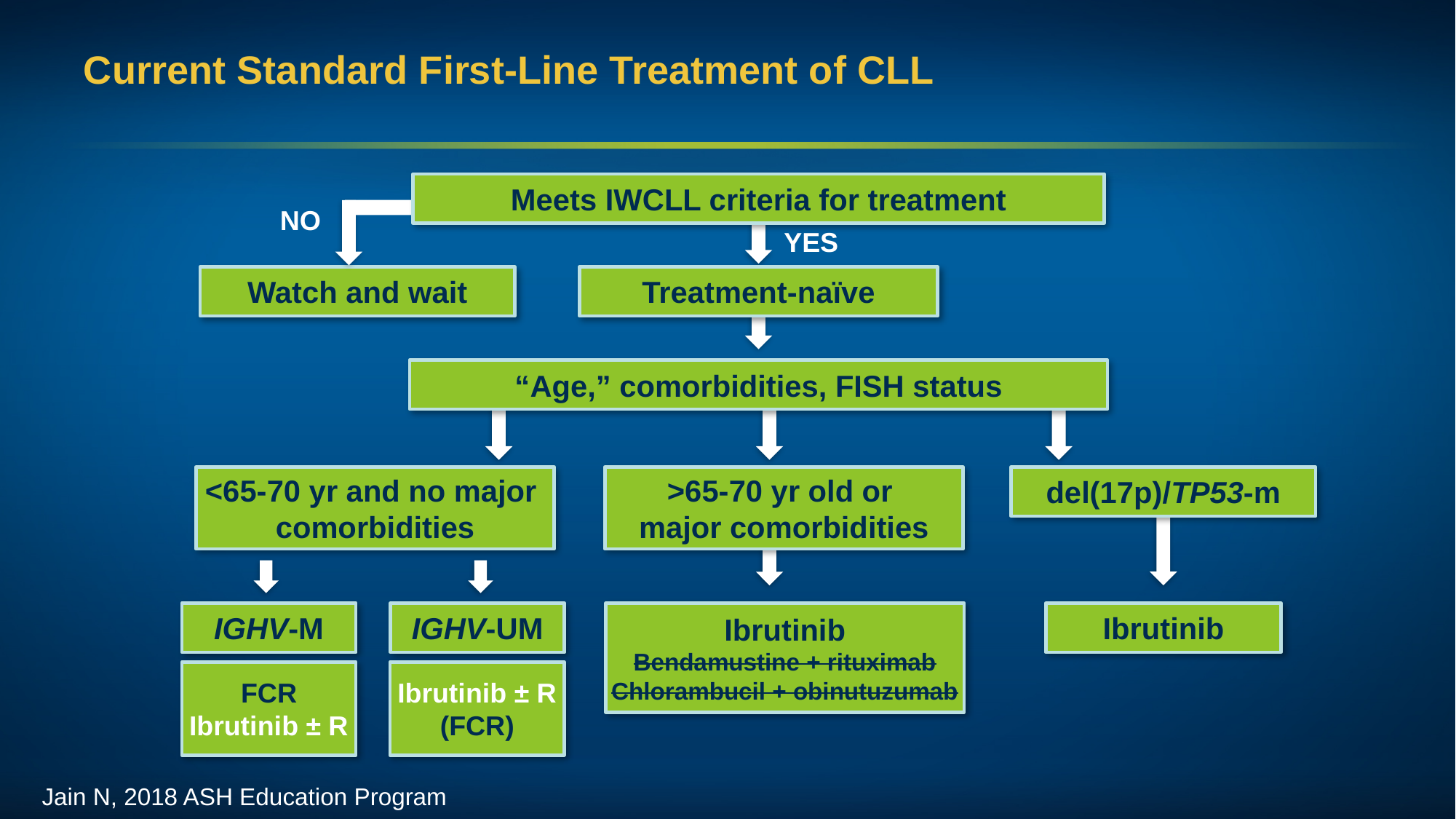

# Current Standard First-Line Treatment of CLL
Meets IWCLL criteria for treatment
NO

YES
Watch and wait
Treatment-naïve

“Age,” comorbidities, FISH status

<65-70 yr and no major
comorbidities
>65-70 yr old or
major comorbidities
del(17p)/TP53-m

IGHV-M
IGHV-UM
Ibrutinib
Bendamustine + rituximab
Chlorambucil + obinutuzumab
Ibrutinib
FCR
Ibrutinib ± R
Ibrutinib ± R
(FCR)
Jain N, 2018 ASH Education Program